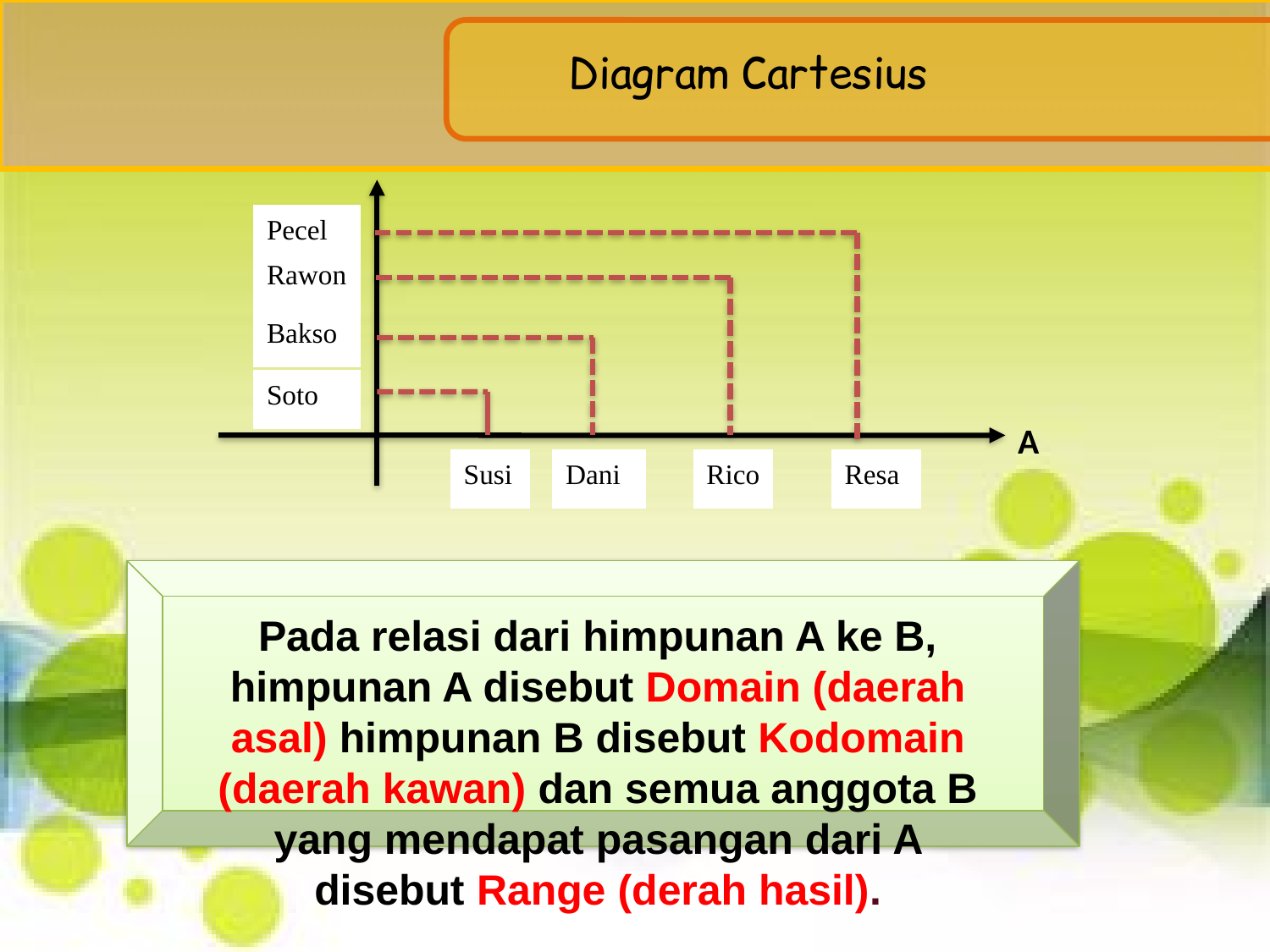

Diagram Cartesius
Pecel
Rawon
Bakso
Soto
A
Susi
Dani
Rico
Resa

Pada relasi dari himpunan A ke B, himpunan A disebut Domain (daerah asal) himpunan B disebut Kodomain (daerah kawan) dan semua anggota B yang mendapat pasangan dari A disebut Range (derah hasil).